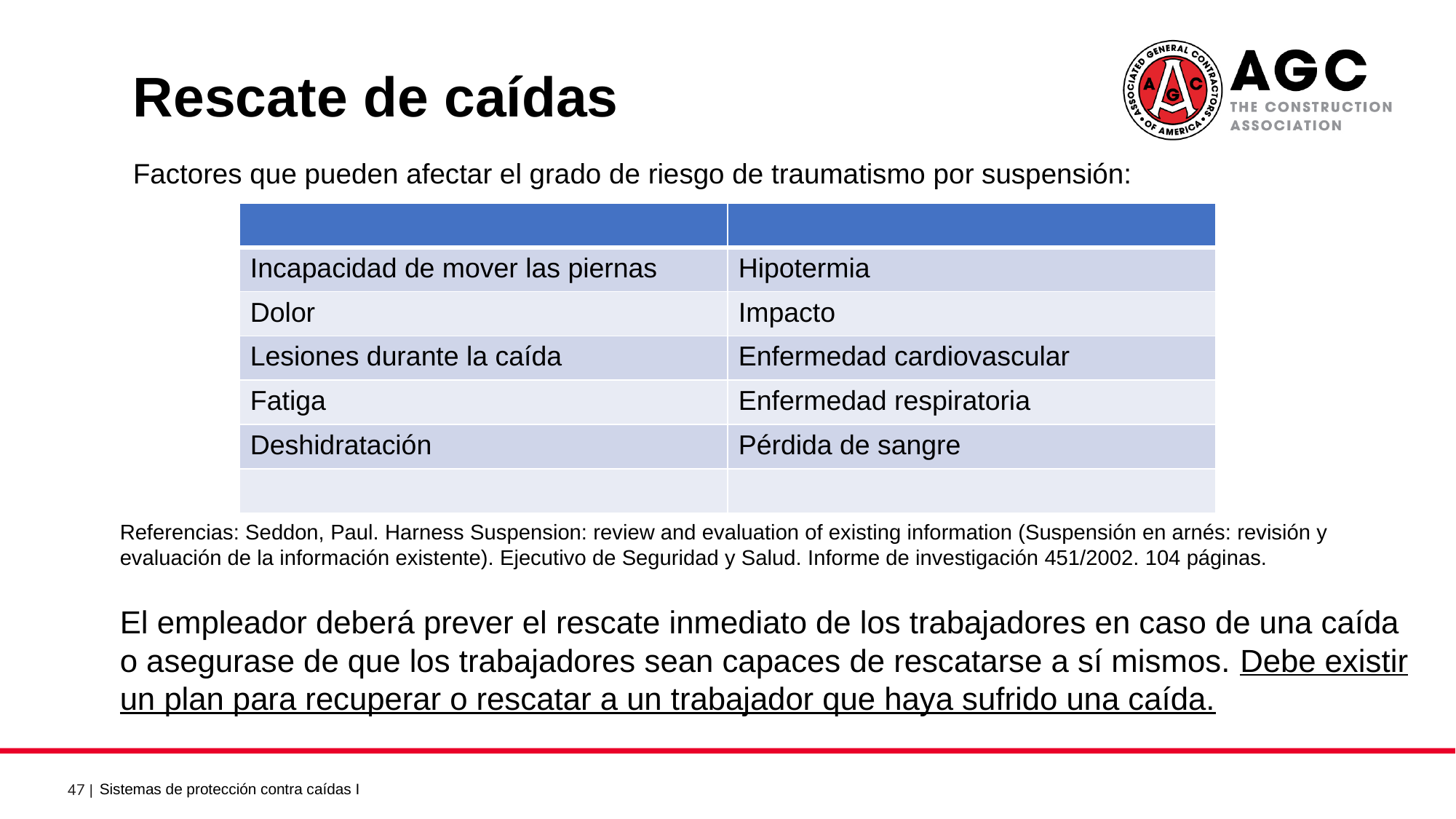

Rescate de caídas
Factores que pueden afectar el grado de riesgo de traumatismo por suspensión:2
|  |  |
| --- | --- |
| Incapacidad de mover las piernas | Hipotermia |
| Dolor | Impacto |
| Lesiones durante la caída | Enfermedad cardiovascular |
| Fatiga | Enfermedad respiratoria |
| Deshidratación | Pérdida de sangre |
|  |  |
Referencias: Seddon, Paul. Harness Suspension: review and evaluation of existing information (Suspensión en arnés: revisión y evaluación de la información existente). Ejecutivo de Seguridad y Salud. Informe de investigación 451/2002. 104 páginas.
El empleador deberá prever el rescate inmediato de los trabajadores en caso de una caída o asegurase de que los trabajadores sean capaces de rescatarse a sí mismos. Debe existir un plan para recuperar o rescatar a un trabajador que haya sufrido una caída.
Sistemas de protección contra caídas I